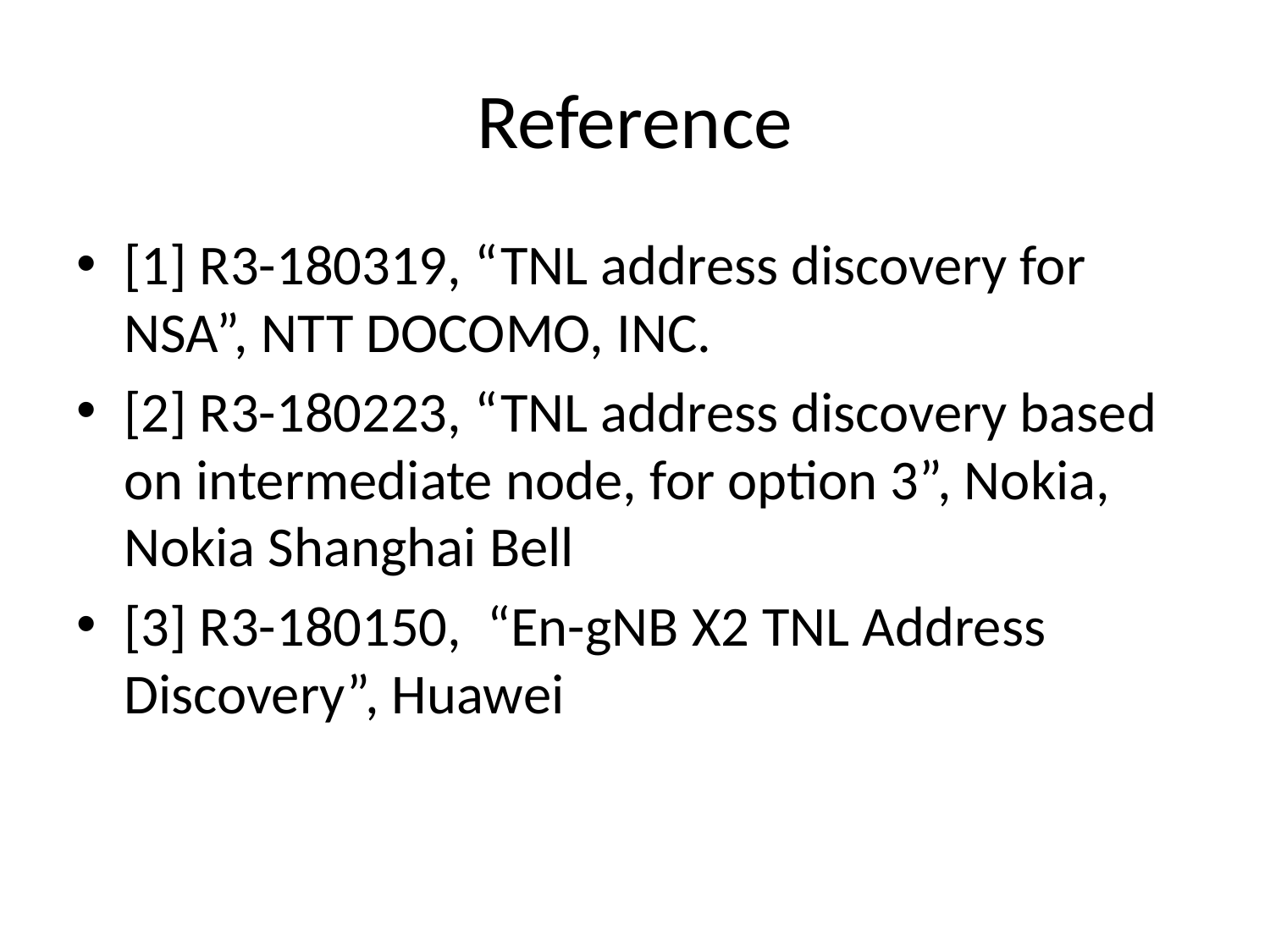

# Reference
[1] R3-180319, “TNL address discovery for NSA”, NTT DOCOMO, INC.
[2] R3-180223, “TNL address discovery based on intermediate node, for option 3”, Nokia, Nokia Shanghai Bell
[3] R3-180150,  “En-gNB X2 TNL Address Discovery”, Huawei